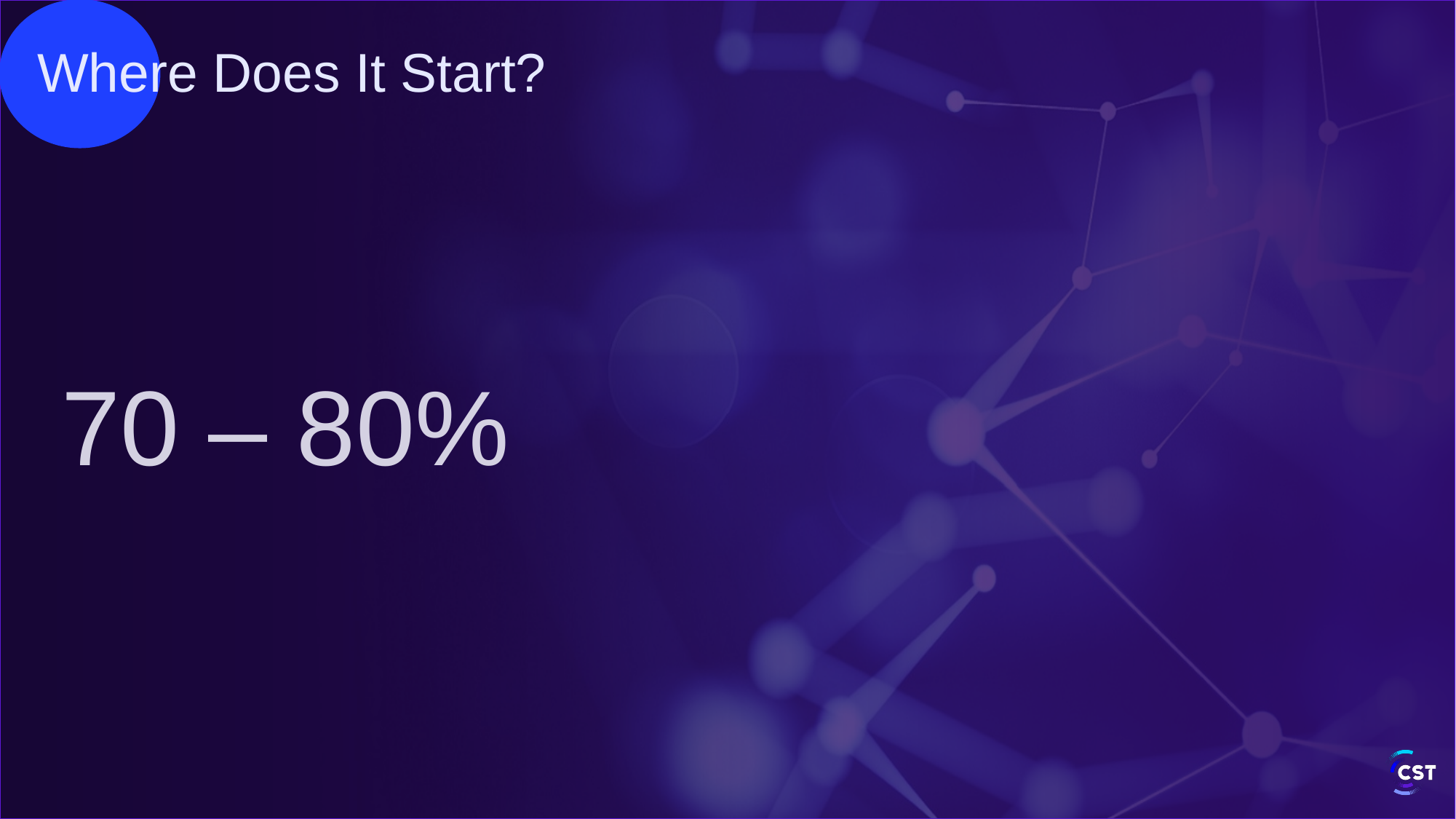

# Where Does It Start?
70 – 80%